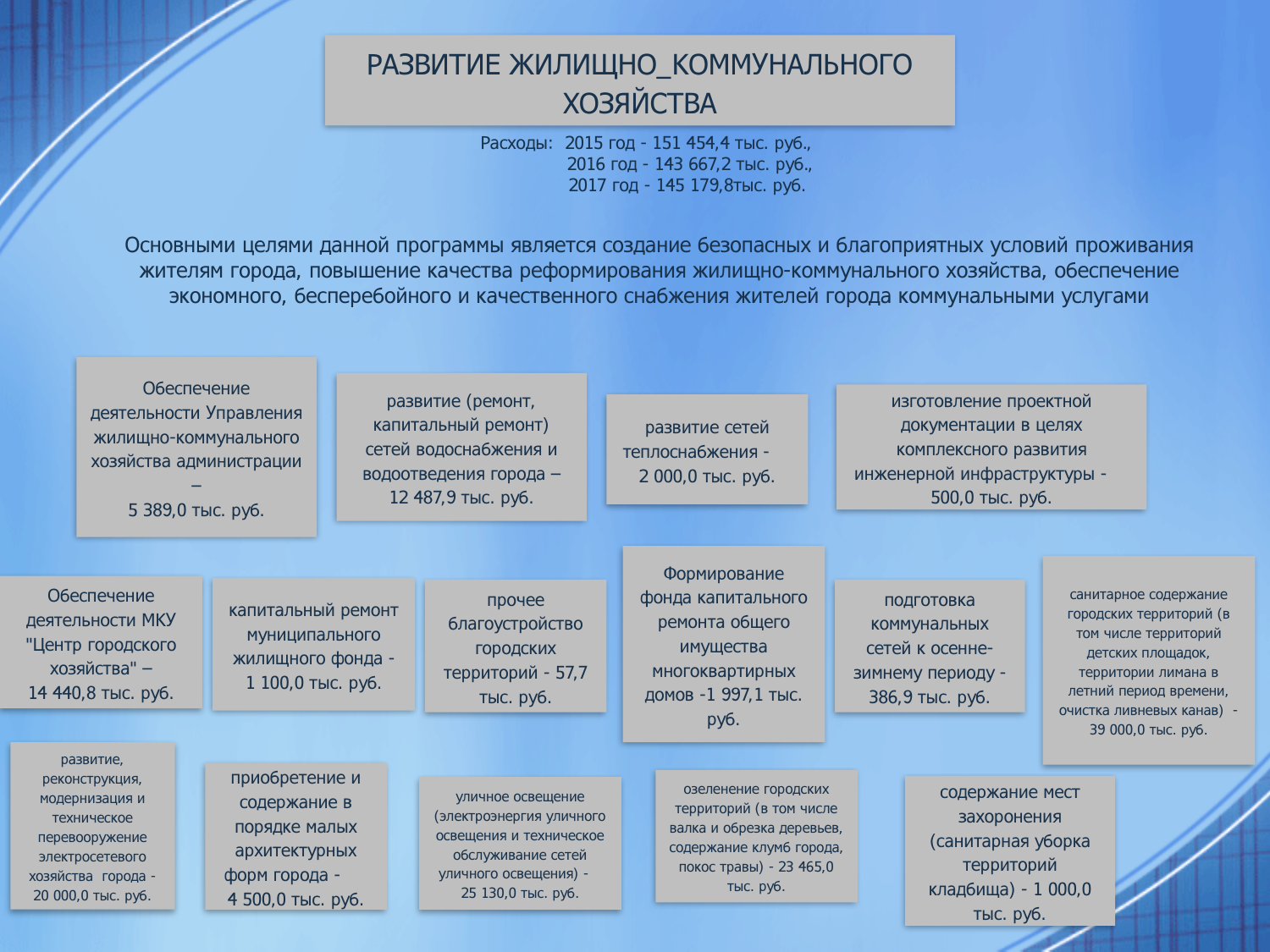

РАЗВИТИЕ ЖИЛИЩНО_КОММУНАЛЬНОГО ХОЗЯЙСТВА
Расходы:  2015 год - 151 454,4 тыс. руб.,
                2016 год - 143 667,2 тыс. руб.,
              2017 год - 145 179,8тыс. руб.
Основными целями данной программы является создание безопасных и благоприятных условий проживания жителям города, повышение качества реформирования жилищно-коммунального хозяйства, обеспечение экономного, бесперебойного и качественного снабжения жителей города коммунальными услугами
Обеспечение деятельности Управления жилищно-коммунального хозяйства администрации –
5 389,0 тыс. руб.
развитие (ремонт, капитальный ремонт) сетей водоснабжения и водоотведения города –
12 487,9 тыс. руб.
изготовление проектной документации в целях комплексного развития инженерной инфраструктуры -     500,0 тыс. руб.
развитие сетей теплоснабжения -     2 000,0 тыс. руб.
Формирование фонда капитального ремонта общего имущества многоквартирных домов -1 997,1 тыс. руб.
санитарное содержание городских территорий (в том числе территорий детских площадок, территории лимана в летний период времени, очистка ливневых канав)  -39 000,0 тыс. руб.
Обеспечение деятельности МКУ "Центр городского хозяйства" –
14 440,8 тыс. руб.
капитальный ремонт муниципального жилищного фонда - 1 100,0 тыс. руб.
прочее благоустройство городских территорий - 57,7 тыс. руб.
подготовка коммунальных сетей к осенне-зимнему периоду -386,9 тыс. руб.
развитие, реконструкция, модернизация и техническое перевооружение электросетевого хозяйства  города - 20 000,0 тыс. руб.
приобретение и содержание в порядке малых архитектурных форм города -      4 500,0 тыс. руб.
озеленение городских территорий (в том числе валка и обрезка деревьев, содержание клумб города, покос травы) - 23 465,0 тыс. руб.
содержание мест захоронения (санитарная уборка территорий кладбища) - 1 000,0 тыс. руб.
уличное освещение (электроэнергия уличного освещения и техническое обслуживание сетей уличного освещения) -    25 130,0 тыс. руб.